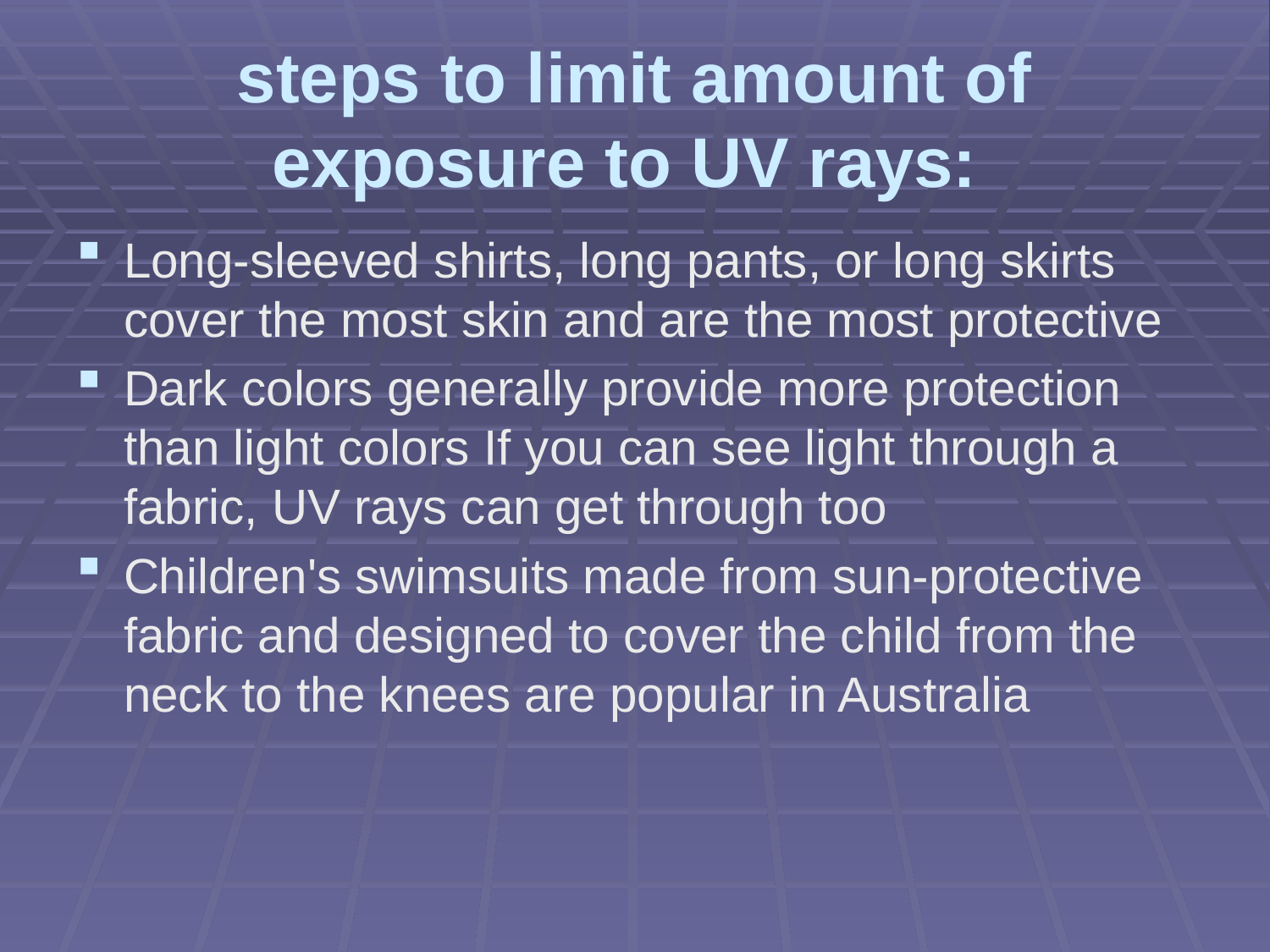

# steps to limit amount of exposure to UV rays:
Long-sleeved shirts, long pants, or long skirts cover the most skin and are the most protective
Dark colors generally provide more protection than light colors If you can see light through a fabric, UV rays can get through too
Children's swimsuits made from sun-protective fabric and designed to cover the child from the neck to the knees are popular in Australia